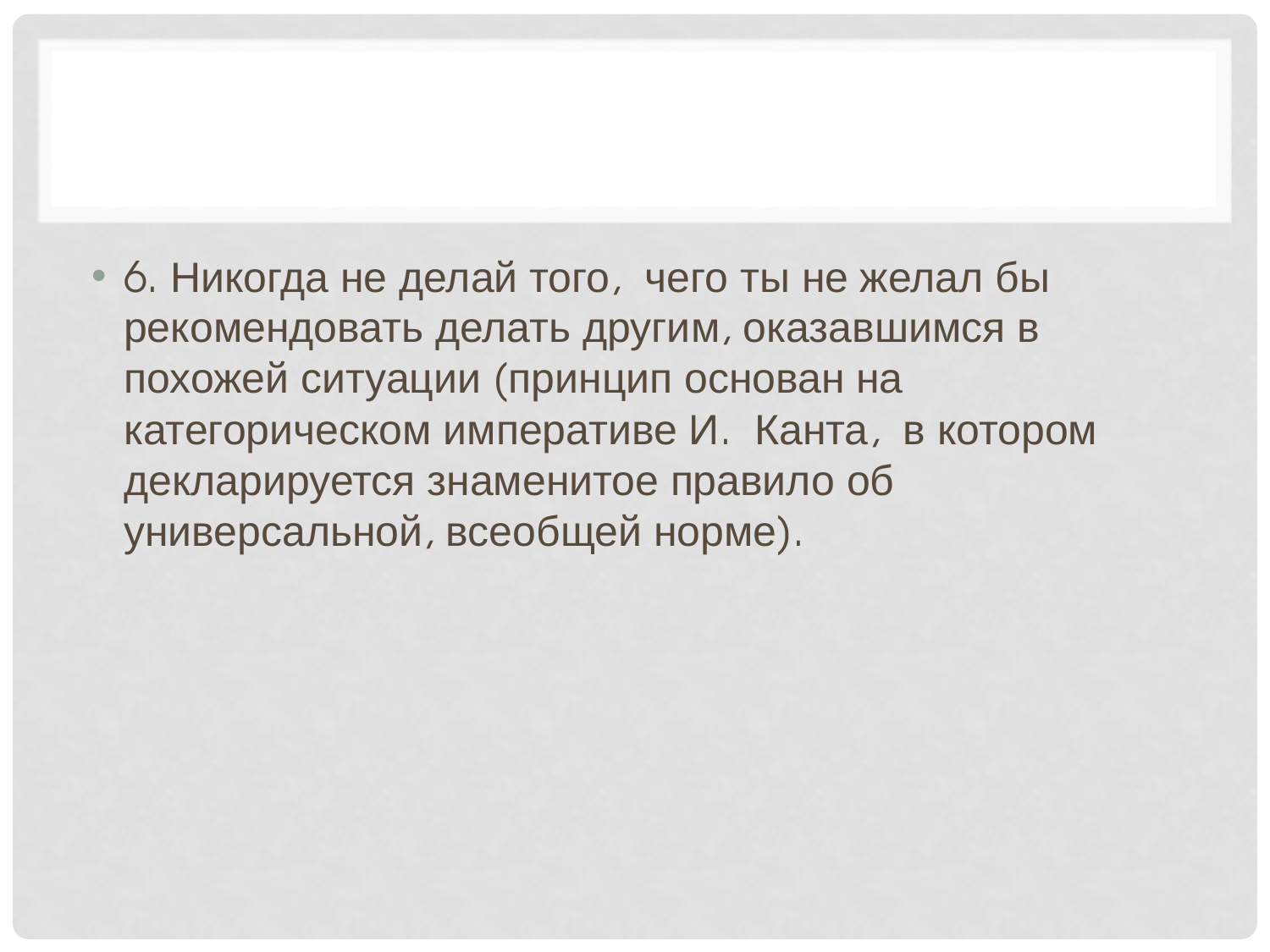

#
6. Никогда не делай того,  чего ты не желал бы рекомендовать делать другим, оказавшимся в похожей ситуации (принцип основан на категорическом императиве И.  Канта,  в котором декларируется знаменитое правило об универсальной, всеобщей норме).